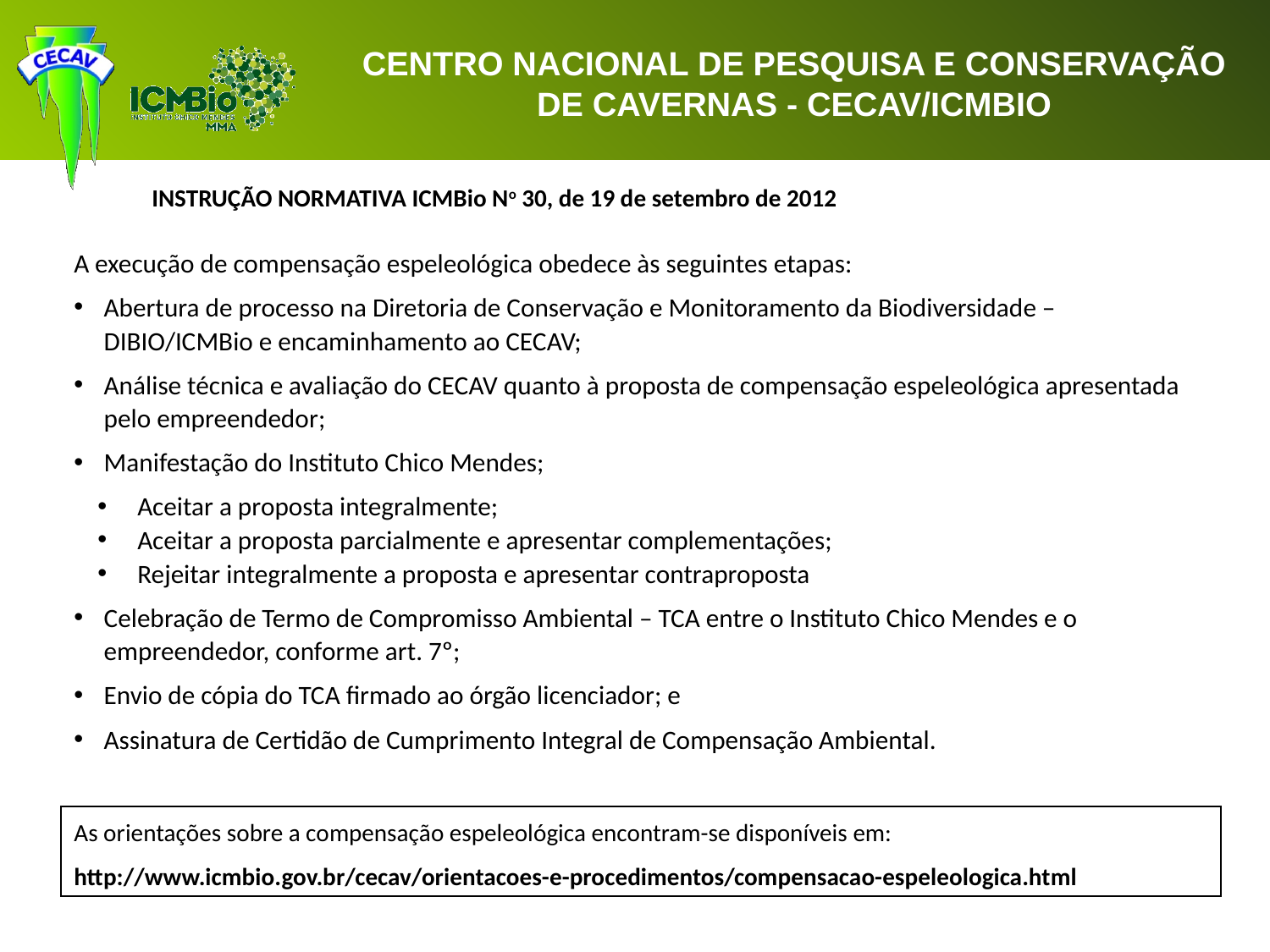

INSTRUÇÃO NORMATIVA ICMBio No 30, de 19 de setembro de 2012
A execução de compensação espeleológica obedece às seguintes etapas:
Abertura de processo na Diretoria de Conservação e Monitoramento da Biodiversidade – DIBIO/ICMBio e encaminhamento ao CECAV;
Análise técnica e avaliação do CECAV quanto à proposta de compensação espeleológica apresentada pelo empreendedor;
Manifestação do Instituto Chico Mendes;
Aceitar a proposta integralmente;
Aceitar a proposta parcialmente e apresentar complementações;
Rejeitar integralmente a proposta e apresentar contraproposta
Celebração de Termo de Compromisso Ambiental – TCA entre o Instituto Chico Mendes e o empreendedor, conforme art. 7º;
Envio de cópia do TCA firmado ao órgão licenciador; e
Assinatura de Certidão de Cumprimento Integral de Compensação Ambiental.
As orientações sobre a compensação espeleológica encontram-se disponíveis em:
http://www.icmbio.gov.br/cecav/orientacoes-e-procedimentos/compensacao-espeleologica.html